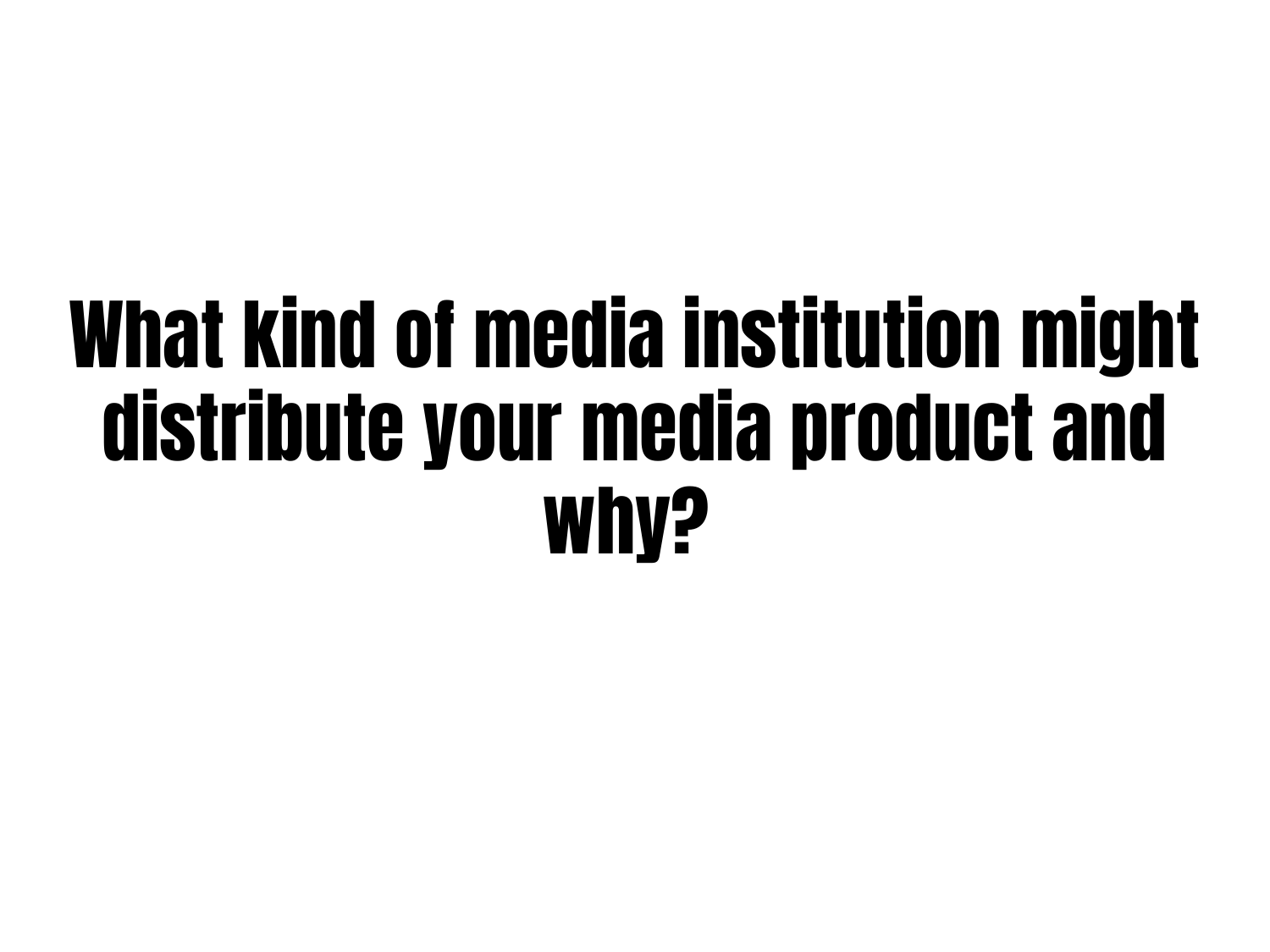

# What kind of media institution might distribute your media product and why?